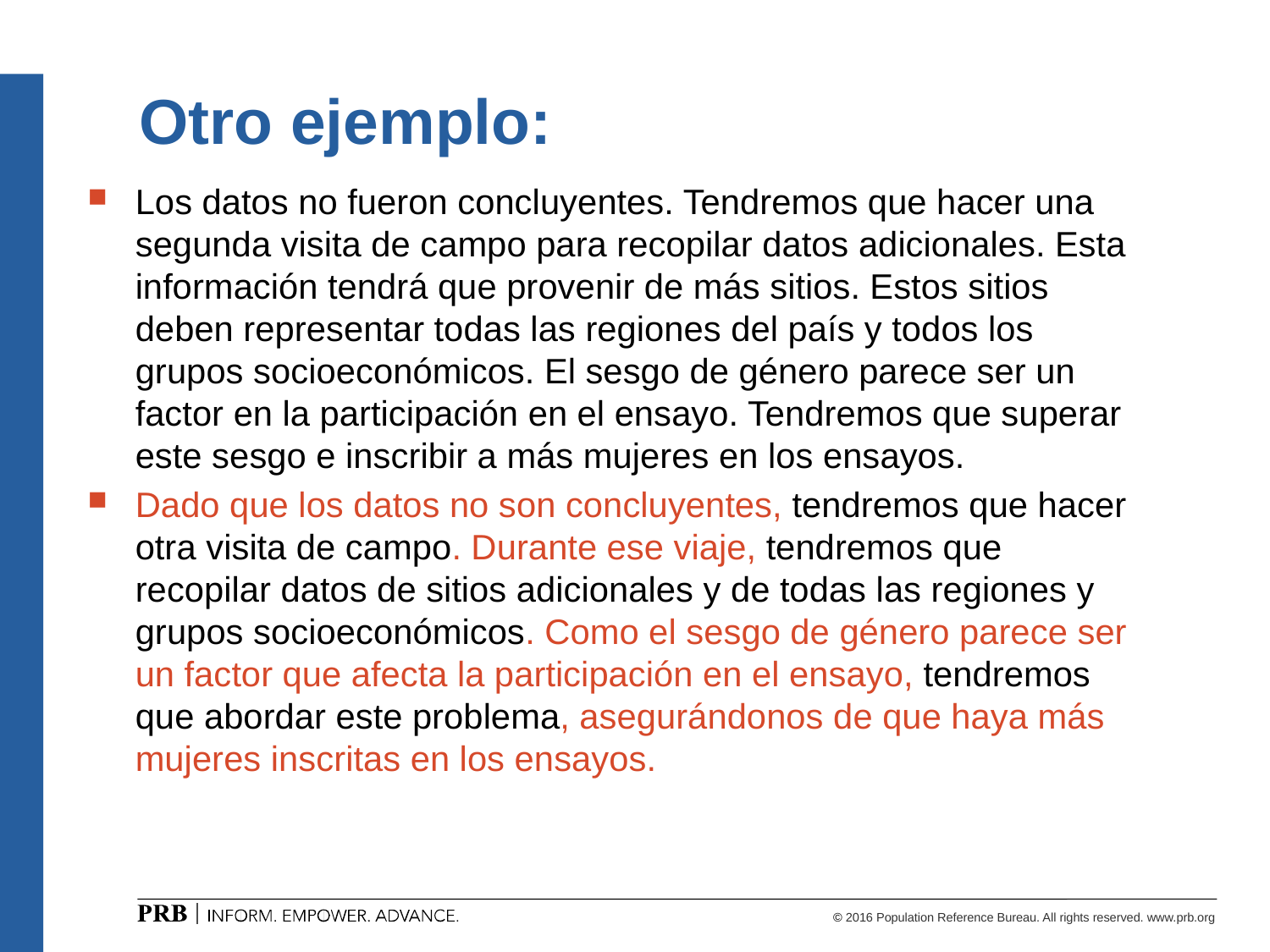

# Otro ejemplo:
Los datos no fueron concluyentes. Tendremos que hacer una segunda visita de campo para recopilar datos adicionales. Esta información tendrá que provenir de más sitios. Estos sitios deben representar todas las regiones del país y todos los grupos socioeconómicos. El sesgo de género parece ser un factor en la participación en el ensayo. Tendremos que superar este sesgo e inscribir a más mujeres en los ensayos.
Dado que los datos no son concluyentes, tendremos que hacer otra visita de campo. Durante ese viaje, tendremos que recopilar datos de sitios adicionales y de todas las regiones y grupos socioeconómicos. Como el sesgo de género parece ser un factor que afecta la participación en el ensayo, tendremos que abordar este problema, asegurándonos de que haya más mujeres inscritas en los ensayos.